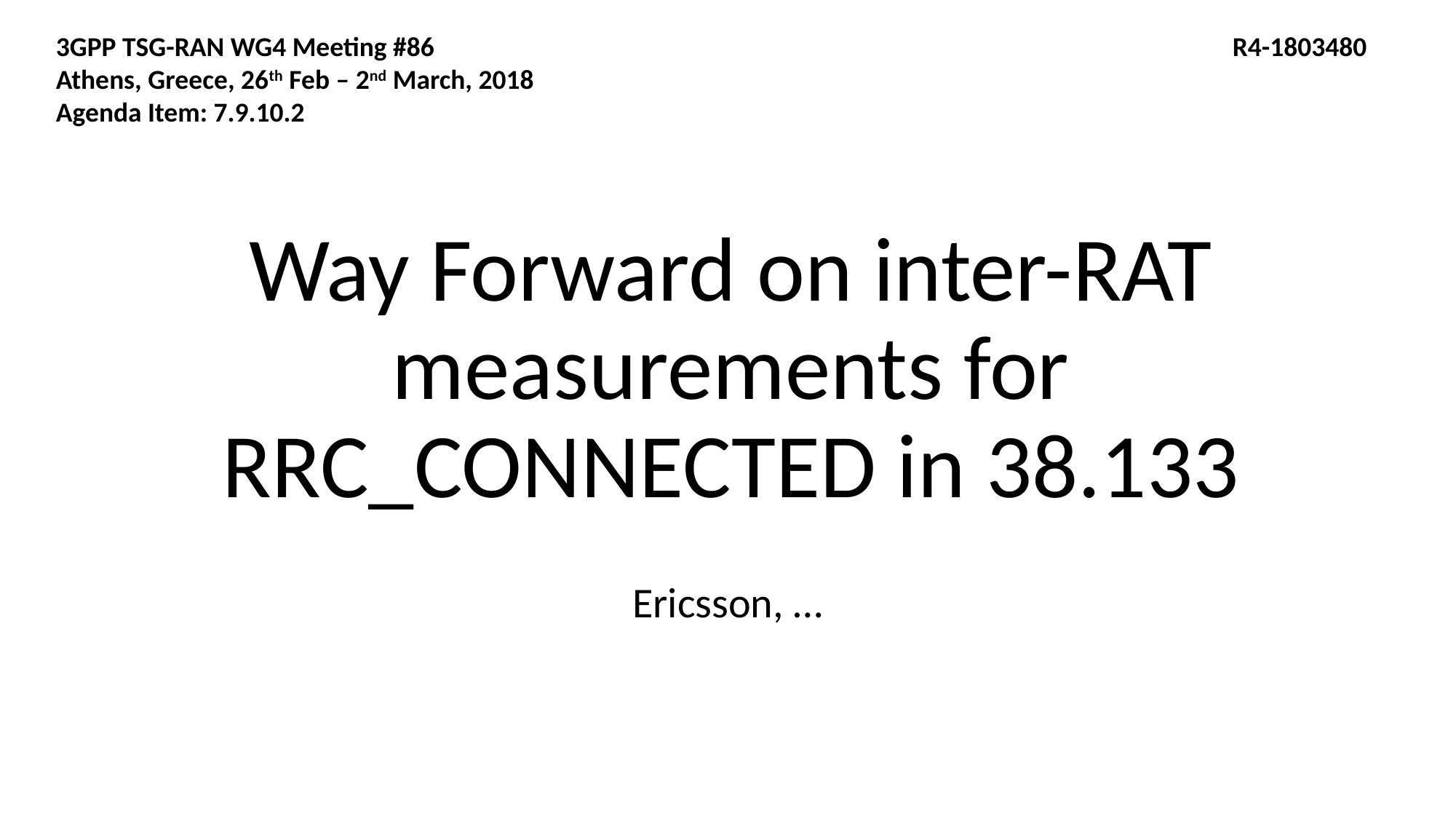

3GPP TSG-RAN WG4 Meeting #86	                                                                                                                        R4-1803480
Athens, Greece, 26th Feb – 2nd March, 2018
Agenda Item: 7.9.10.2
# Way Forward on inter-RAT measurements for RRC_CONNECTED in 38.133
Ericsson, …